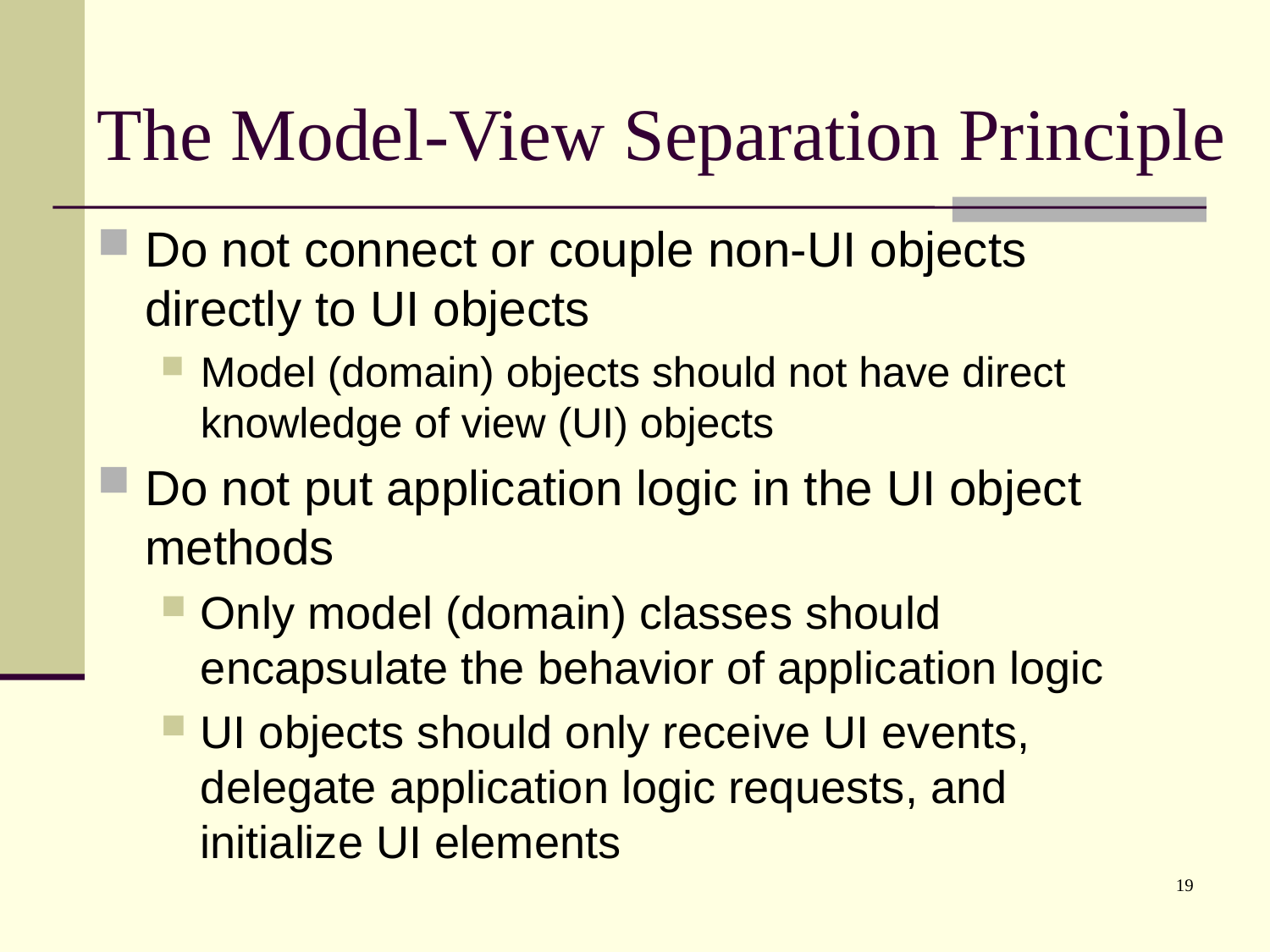

# The Model-View Separation Principle
Do not connect or couple non-UI objects directly to UI objects
Model (domain) objects should not have direct knowledge of view (UI) objects
Do not put application logic in the UI object methods
Only model (domain) classes should encapsulate the behavior of application logic
UI objects should only receive UI events, delegate application logic requests, and initialize UI elements

19